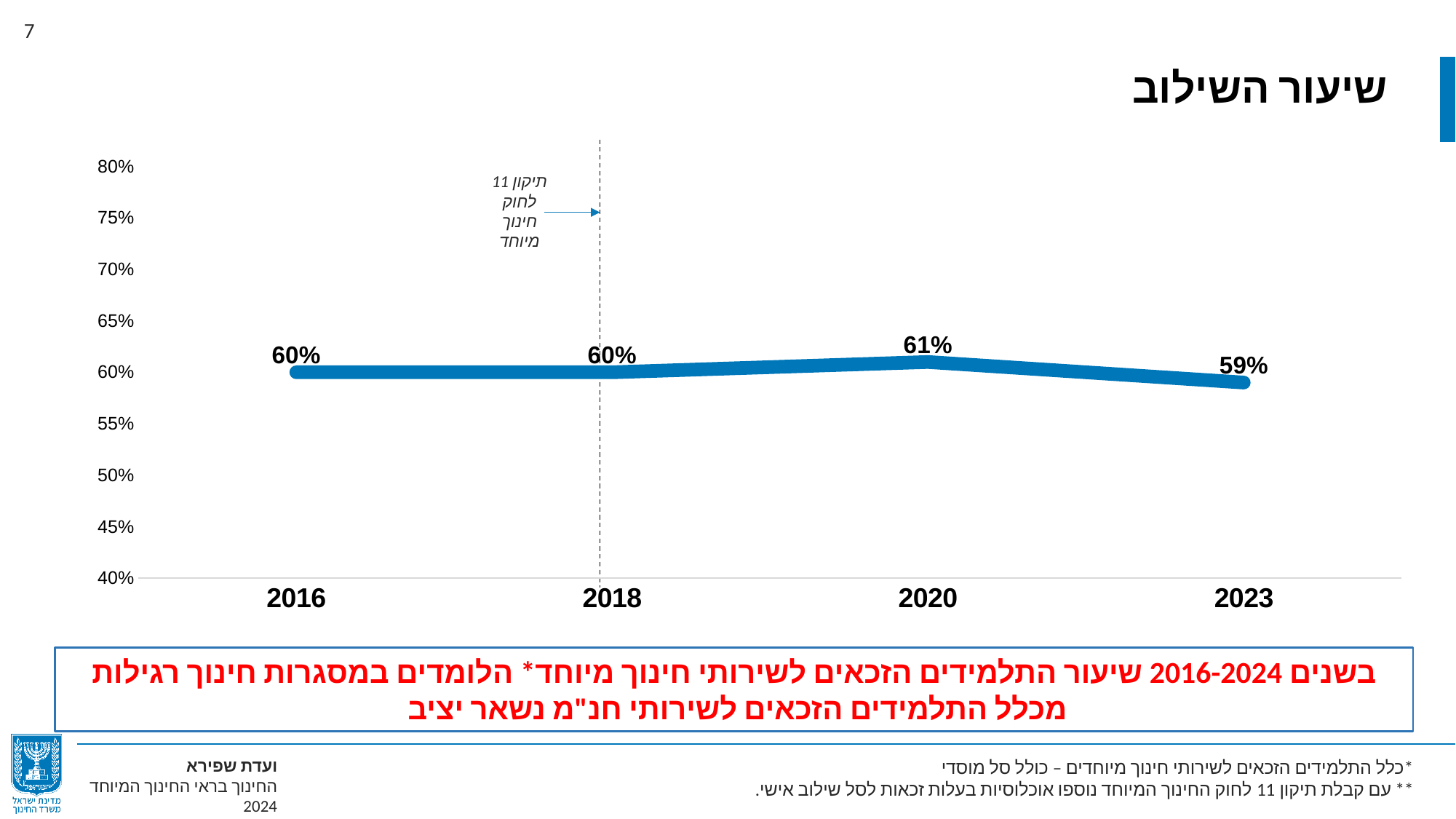

שיעור השילוב

### Chart

| Category | תלמידים משולבים |
|---|---|
| 2016 | 0.6000000000000001 |
| 2018 | 0.6 |
| 2020 | 0.61 |
| 2023 | 0.59 |
תיקון 11 לחוק חינוך מיוחד
בשנים 2016-2024 שיעור התלמידים הזכאים לשירותי חינוך מיוחד* הלומדים במסגרות חינוך רגילות מכלל התלמידים הזכאים לשירותי חנ"מ נשאר יציב
*כלל התלמידים הזכאים לשירותי חינוך מיוחדים – כולל סל מוסדי
** עם קבלת תיקון 11 לחוק החינוך המיוחד נוספו אוכלוסיות בעלות זכאות לסל שילוב אישי.